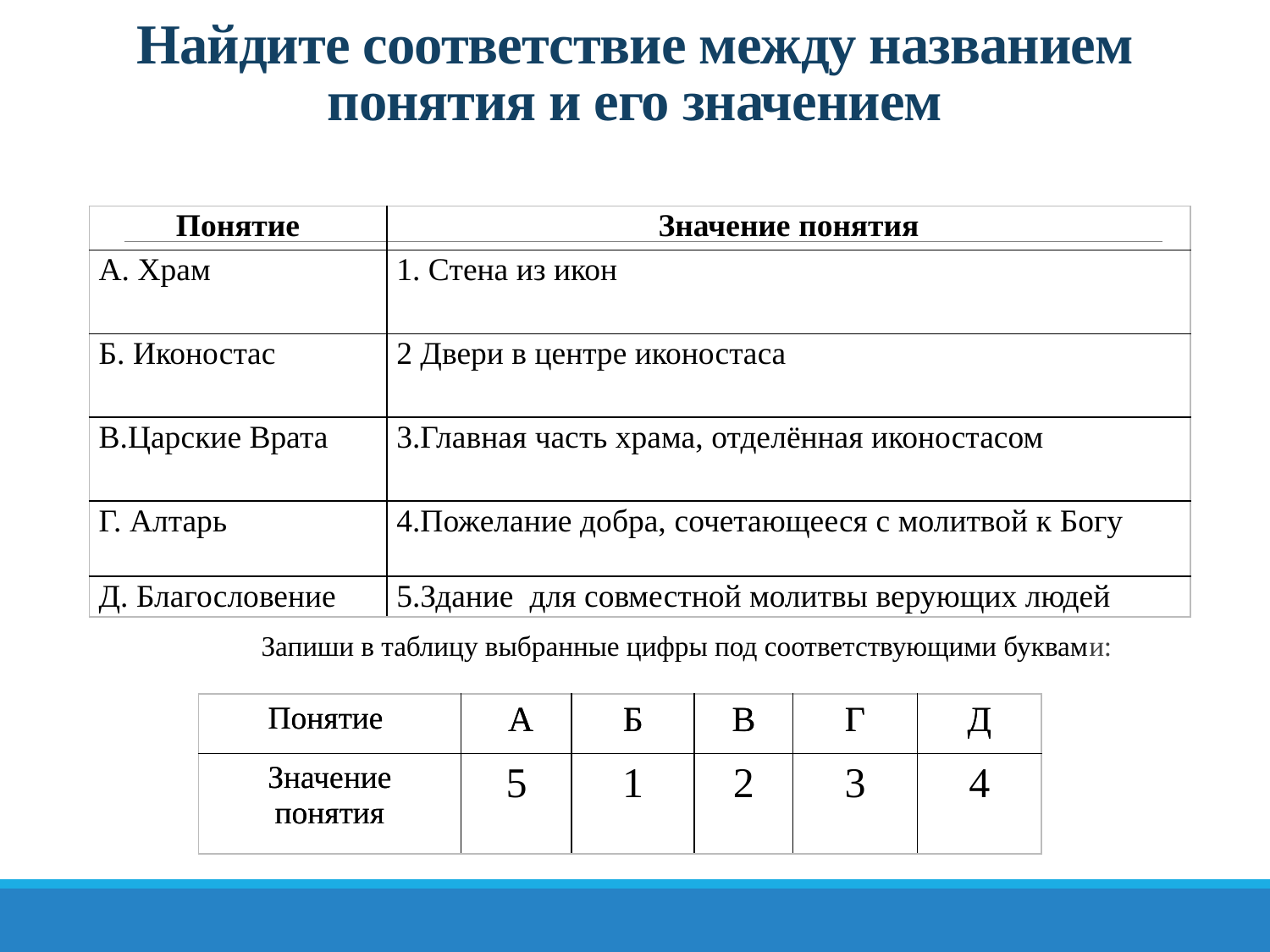

# Найдите соответствие между названием понятия и его значением

Запиши в таблицу выбранные цифры под соответствующими буквами:

| Понятие | Значение понятия |
| --- | --- |
| А. Храм | 1. Стена из икон |
| Б. Иконостас | 2 Двери в центре иконостаса |
| В.Царские Врата | 3.Главная часть храма, отделённая иконостасом |
| Г. Алтарь | 4.Пожелание добра, сочетающееся с молитвой к Богу |
| Д. Благословение | 5.Здание для совместной молитвы верующих людей |
| Понятие | А | Б | В | Г | Д |
| --- | --- | --- | --- | --- | --- |
| Значение понятия |  |  |  |  |  |
| Понятие | А | Б | В | Г | Д |
| --- | --- | --- | --- | --- | --- |
| Значение понятия | 5 | 1 | 2 | 3 | 4 |